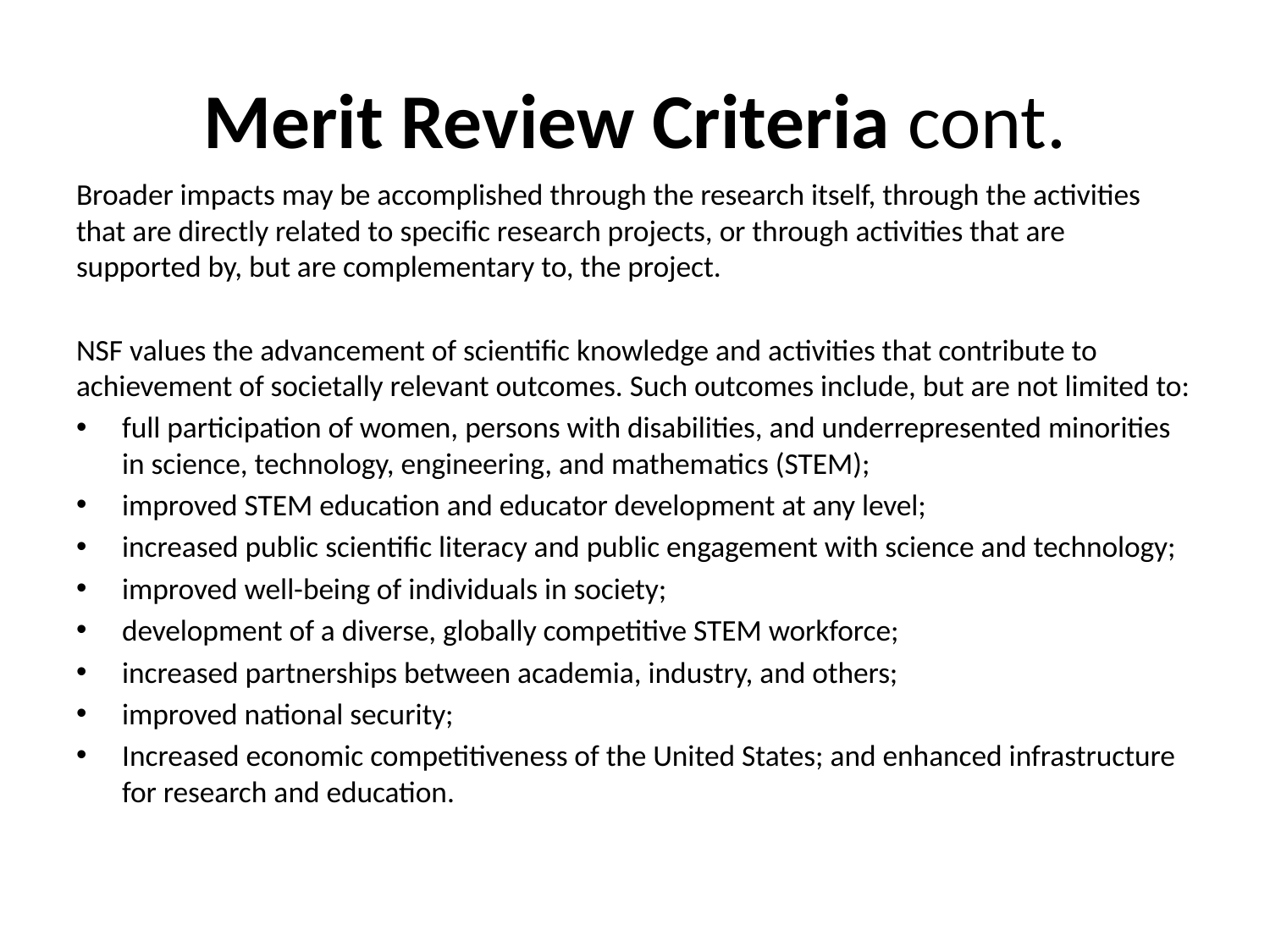

# Merit Review Criteria cont.
Broader impacts may be accomplished through the research itself, through the activities that are directly related to specific research projects, or through activities that are supported by, but are complementary to, the project.

NSF values the advancement of scientific knowledge and activities that contribute to achievement of societally relevant outcomes. Such outcomes include, but are not limited to:
full participation of women, persons with disabilities, and underrepresented minorities in science, technology, engineering, and mathematics (STEM);
improved STEM education and educator development at any level;
increased public scientific literacy and public engagement with science and technology;
improved well-being of individuals in society;
development of a diverse, globally competitive STEM workforce;
increased partnerships between academia, industry, and others;
improved national security;
Increased economic competitiveness of the United States; and enhanced infrastructure for research and education.